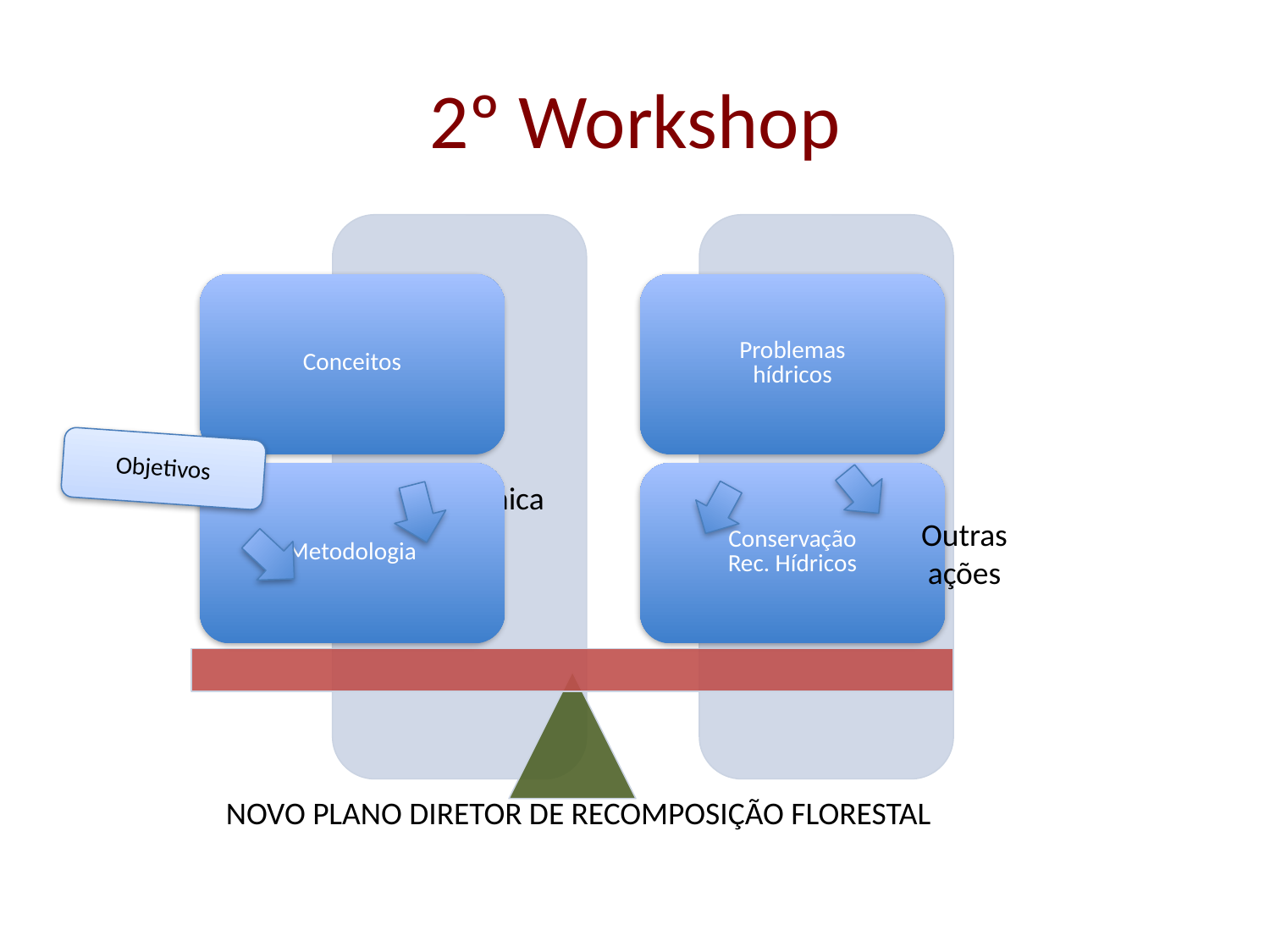

# 2º Workshop
Parte Técnica
Metodologia
Conceitos
Problemas
hídricos
Parte Prática
Conservação
Rec. Hídricos

Objetivos

Outras ações

NOVO PLANO DIRETOR DE RECOMPOSIÇÃO FLORESTAL